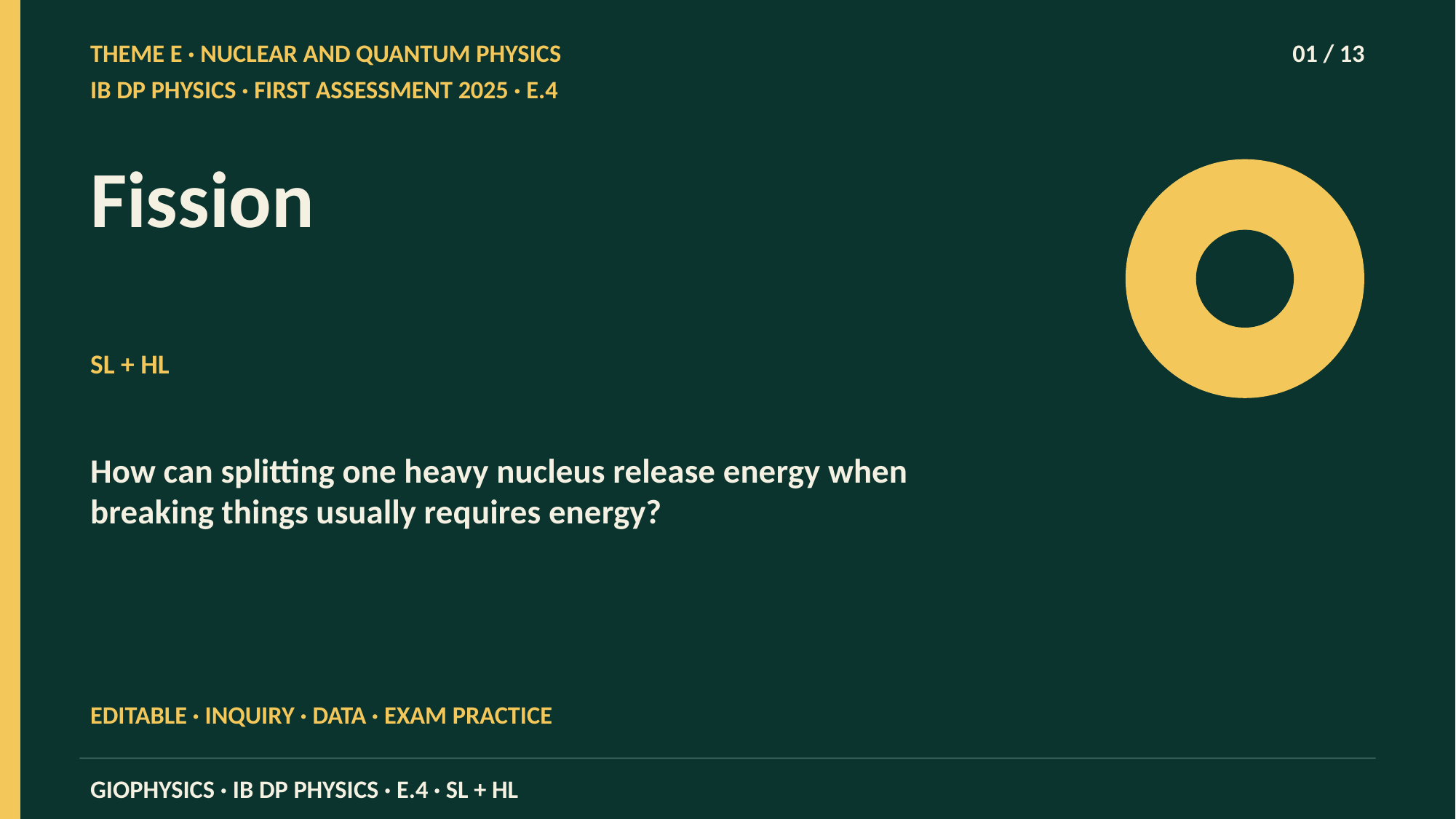

THEME E · NUCLEAR AND QUANTUM PHYSICS
01 / 13
IB DP PHYSICS · FIRST ASSESSMENT 2025 · E.4
Fission

SL + HL
How can splitting one heavy nucleus release energy when breaking things usually requires energy?
EDITABLE · INQUIRY · DATA · EXAM PRACTICE

GIOPHYSICS · IB DP PHYSICS · E.4 · SL + HL